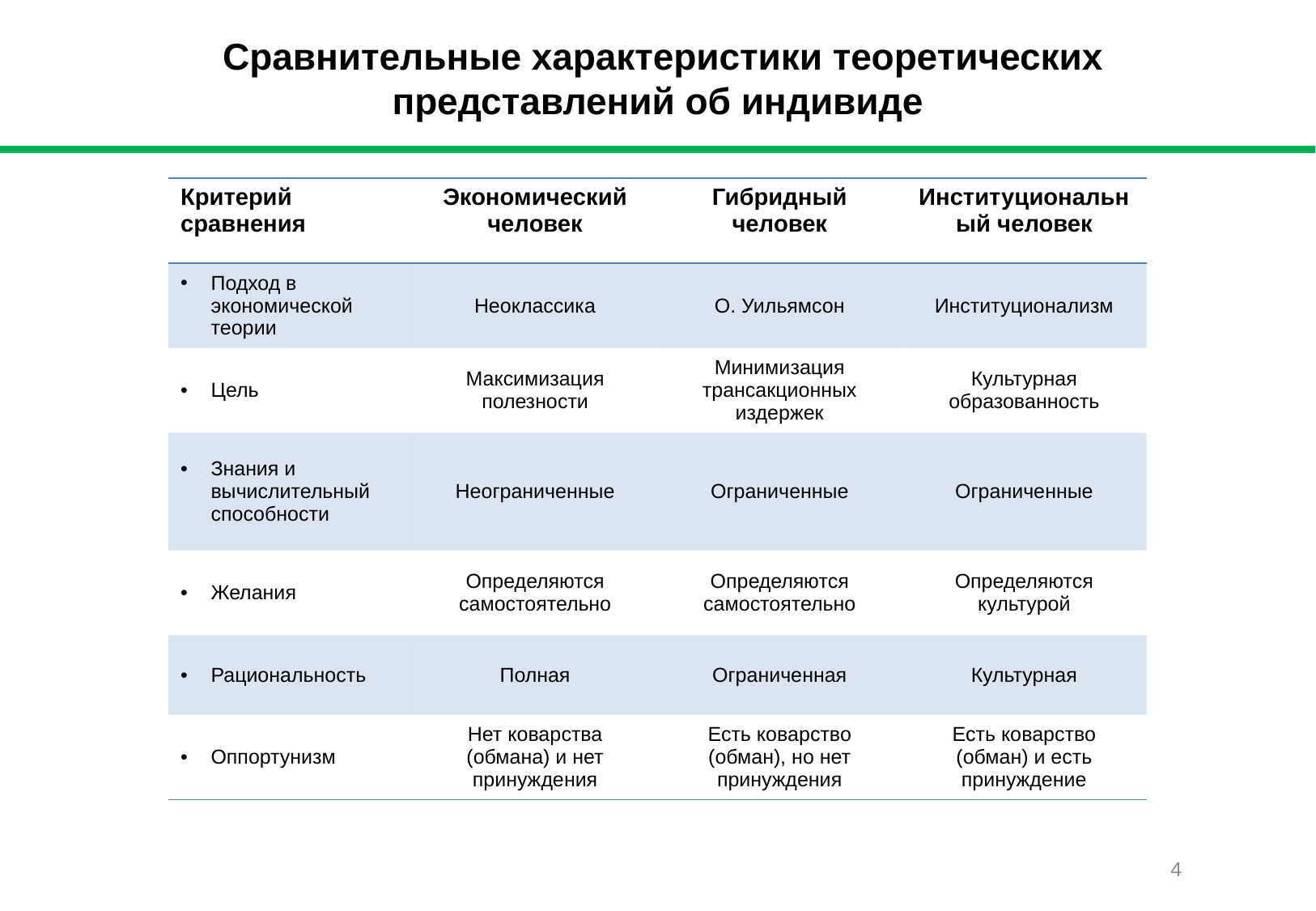

# Сравнительные характеристики теоретических представлений об индивиде
| Критерий сравнения | Экономический человек | Гибридный человек | Институциональный человек |
| --- | --- | --- | --- |
| Подход в экономической теории | Неоклассика | О. Уильямсон | Институционализм |
| Цель | Максимизация полезности | Минимизация трансакционных издержек | Культурная образованность |
| Знания и вычислительный способности | Неограниченные | Ограниченные | Ограниченные |
| Желания | Определяются самостоятельно | Определяются самостоятельно | Определяются культурой |
| Рациональность | Полная | Ограниченная | Культурная |
| Оппортунизм | Нет коварства (обмана) и нет принуждения | Есть коварство (обман), но нет принуждения | Есть коварство (обман) и есть принуждение |
4